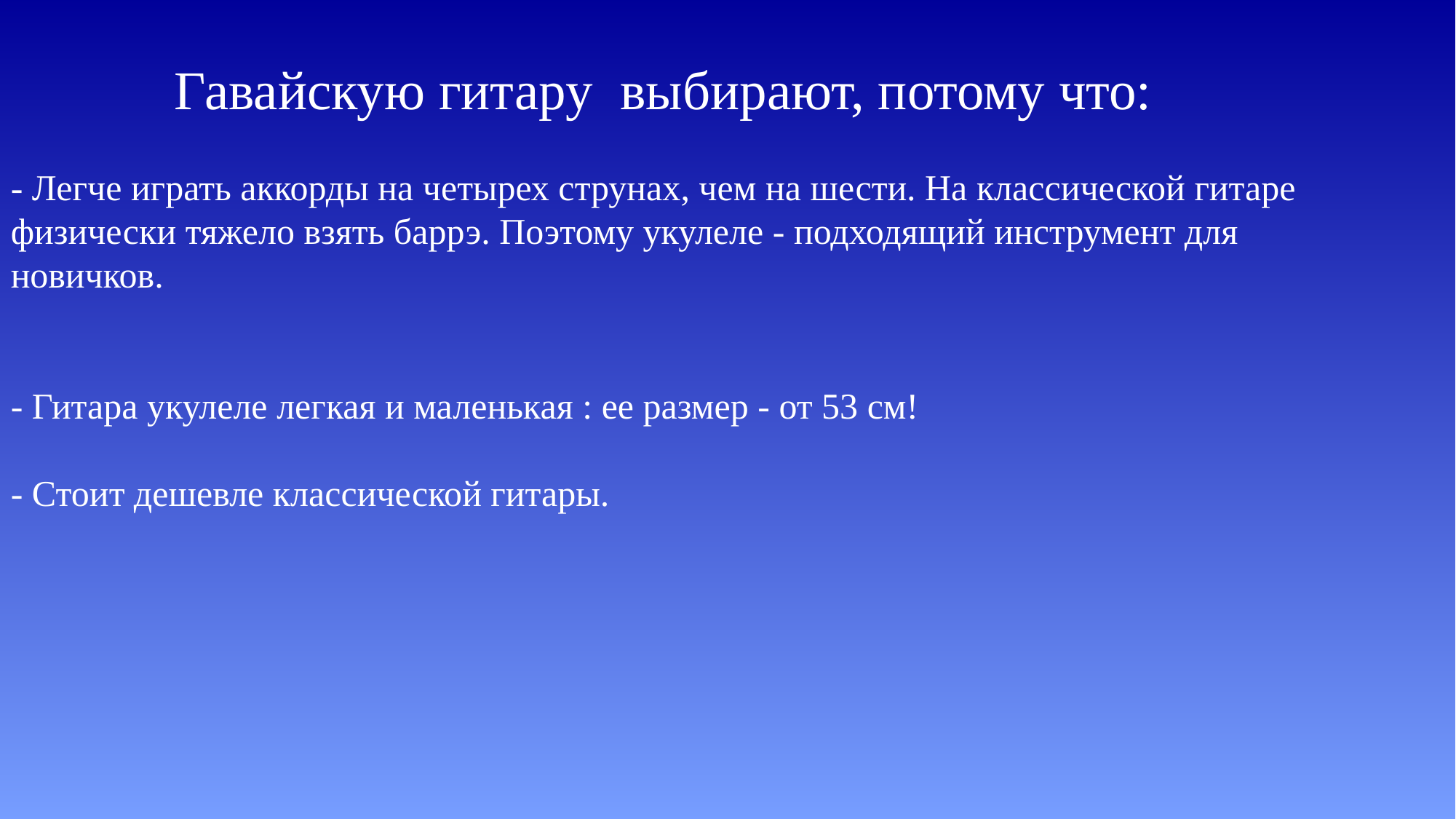

Гавайскую гитару  выбирают, потому что:
- Легче играть аккорды на четырех струнах, чем на шести. На классической гитаре физически тяжело взять баррэ. Поэтому укулеле - подходящий инструмент для новичков.
- Гитара укулеле легкая и маленькая : ее размер - от 53 см!

- Стоит дешевле классической гитары.